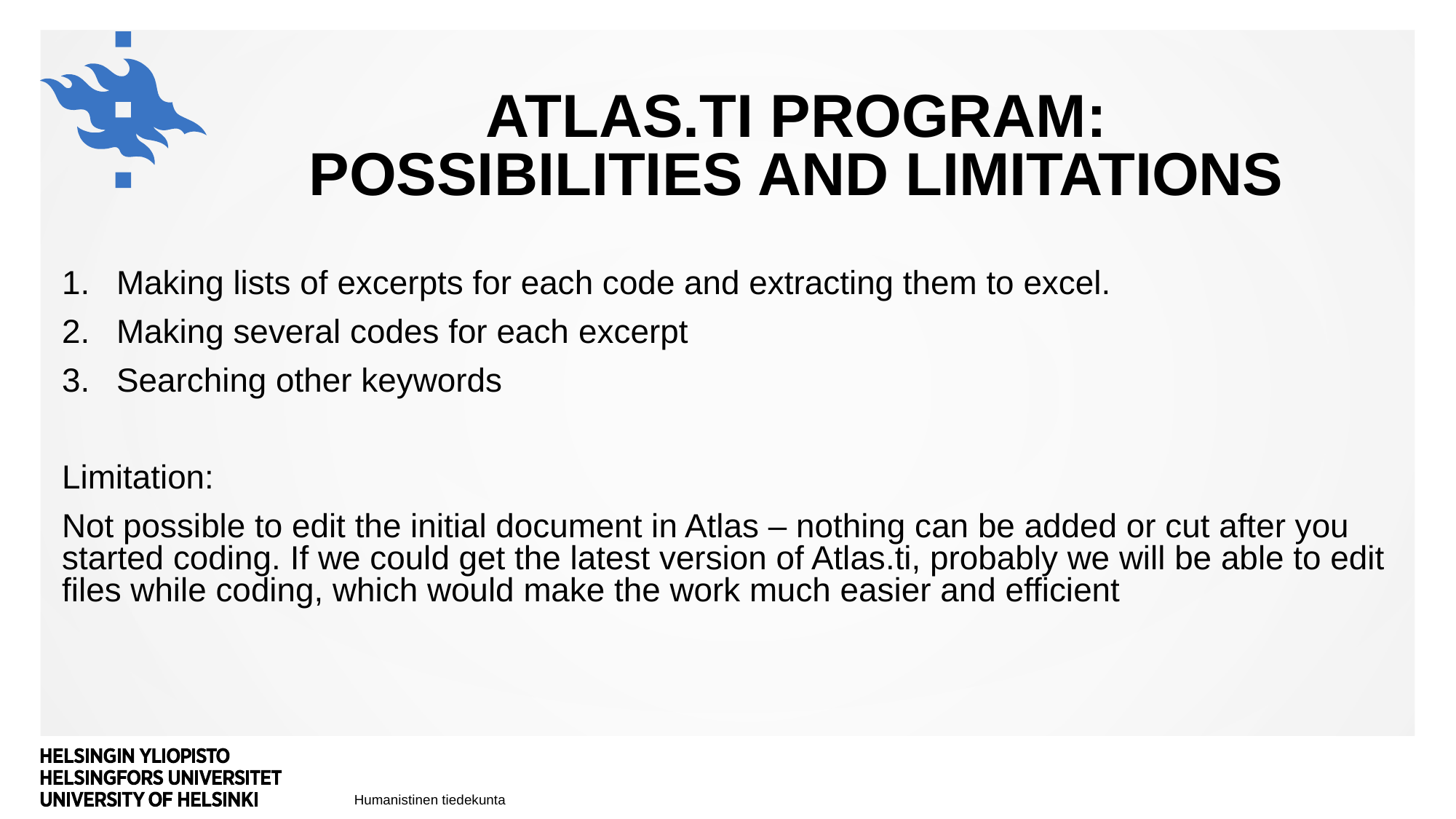

# atlas.ti program: Possibilities and limitations
Making lists of excerpts for each code and extracting them to excel.
Making several codes for each excerpt
Searching other keywords

Limitation:
Not possible to edit the initial document in Atlas – nothing can be added or cut after you started coding. If we could get the latest version of Atlas.ti, probably we will be able to edit files while coding, which would make the work much easier and efficient